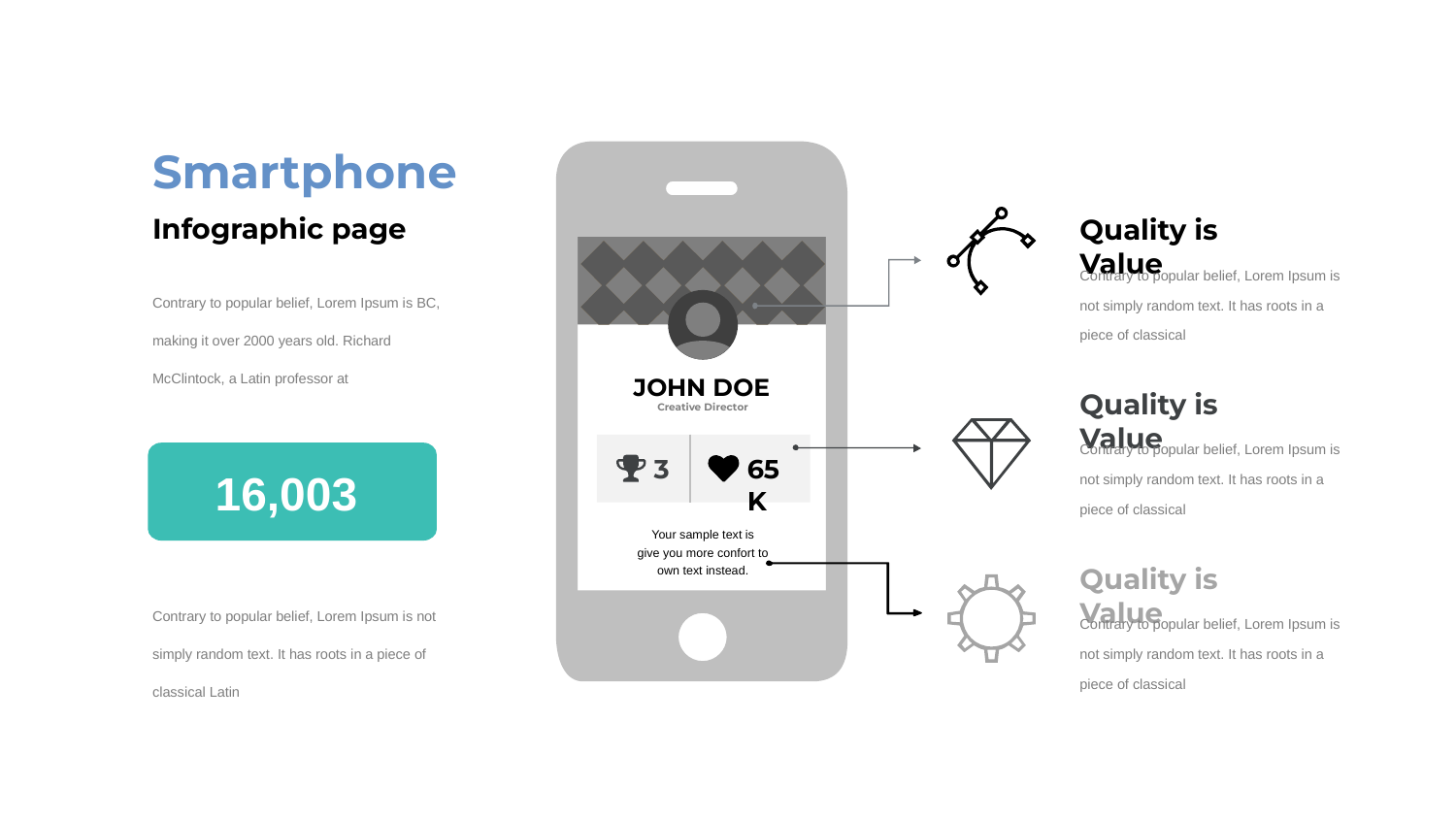

Smartphone
Infographic page
Quality is Value

Contrary to popular belief, Lorem Ipsum is not simply random text. It has roots in a piece of classical
Contrary to popular belief, Lorem Ipsum is BC, making it over 2000 years old. Richard McClintock, a Latin professor at

JOHN DOE
Quality is Value
Creative Director
Contrary to popular belief, Lorem Ipsum is not simply random text. It has roots in a piece of classical

3
65K

16,003
Your sample text is
give you more confort to own text instead.
Quality is Value
Contrary to popular belief, Lorem Ipsum is not simply random text. It has roots in a piece of classical Latin
Contrary to popular belief, Lorem Ipsum is not simply random text. It has roots in a piece of classical